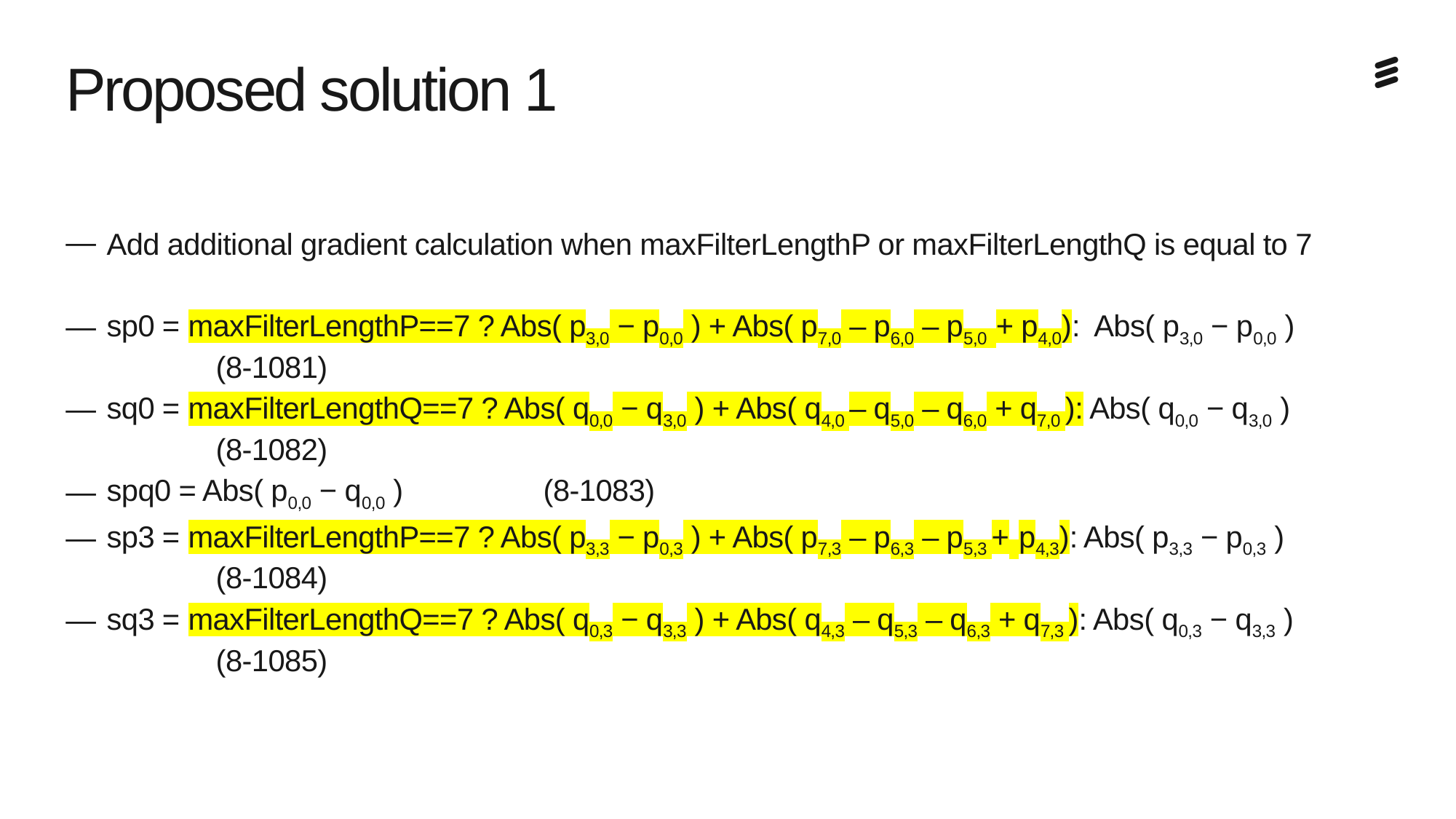

# Proposed solution 1
Add additional gradient calculation when maxFilterLengthP or maxFilterLengthQ is equal to 7

sp0 = maxFilterLengthP==7 ? Abs( p3,0 − p0,0 ) + Abs( p7,0 – p6,0 – p5,0  + p4,0):  Abs( p3,0 − p0,0 )		(8‑1081)
sq0 = maxFilterLengthQ==7 ? Abs( q0,0 − q3,0 ) + Abs( q4,0 – q5,0 – q6,0 + q7,0 ): Abs( q0,0 − q3,0 )		(8‑1082)
spq0 = Abs( p0,0 − q0,0 )		(8‑1083)
sp3 = maxFilterLengthP==7 ? Abs( p3,3 − p0,3 ) + Abs( p7,3 – p6,3 – p5,3 +  p4,3): Abs( p3,3 − p0,3 )		(8‑1084)
sq3 = maxFilterLengthQ==7 ? Abs( q0,3 − q3,3 ) + Abs( q4,3 – q5,3 – q6,3 + q7,3 ): Abs( q0,3 − q3,3 )		(8‑1085)